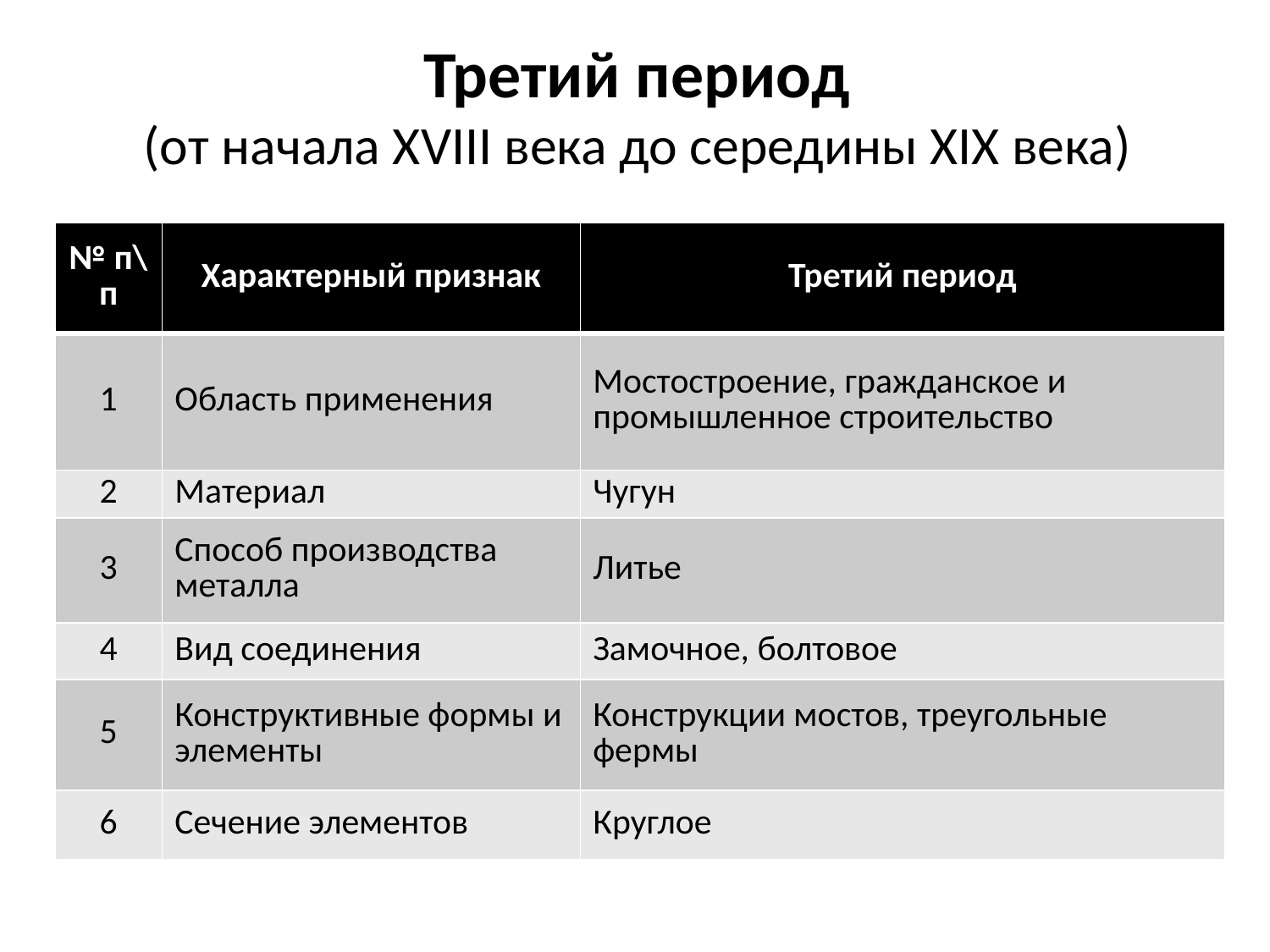

# Третий период (от начала ХVIII века до середины ХIХ века)
| № п\п | Характерный признак | Третий период |
| --- | --- | --- |
| 1 | Область применения | Мостостроение, гражданское и промышленное строительство |
| 2 | Материал | Чугун |
| 3 | Способ производства металла | Литье |
| 4 | Вид соединения | Замочное, болтовое |
| 5 | Конструктивные формы и элементы | Конструкции мостов, треугольные фермы |
| 6 | Сечение элементов | Круглое |